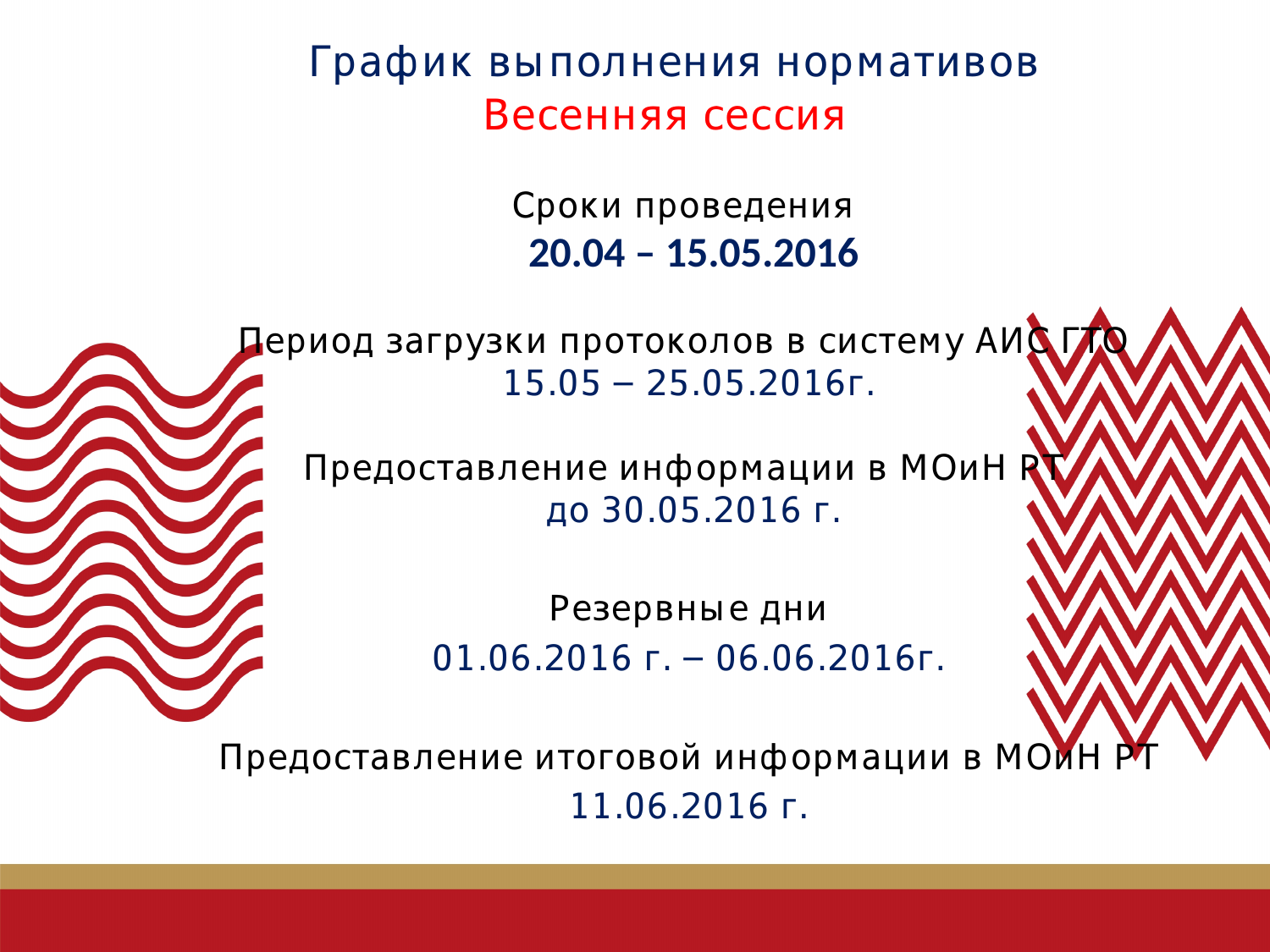

# График выполнения нормативов Весенняя сессия
Сроки проведения
 20.04 – 15.05.2016

Период загрузки протоколов в систему АИС ГТО
15.05 – 25.05.2016г.

Предоставление информации в МОиН РТ
 до 30.05.2016 г.

Резервные дни
01.06.2016 г. – 06.06.2016г.

Предоставление итоговой информации в МОиН РТ
11.06.2016 г.